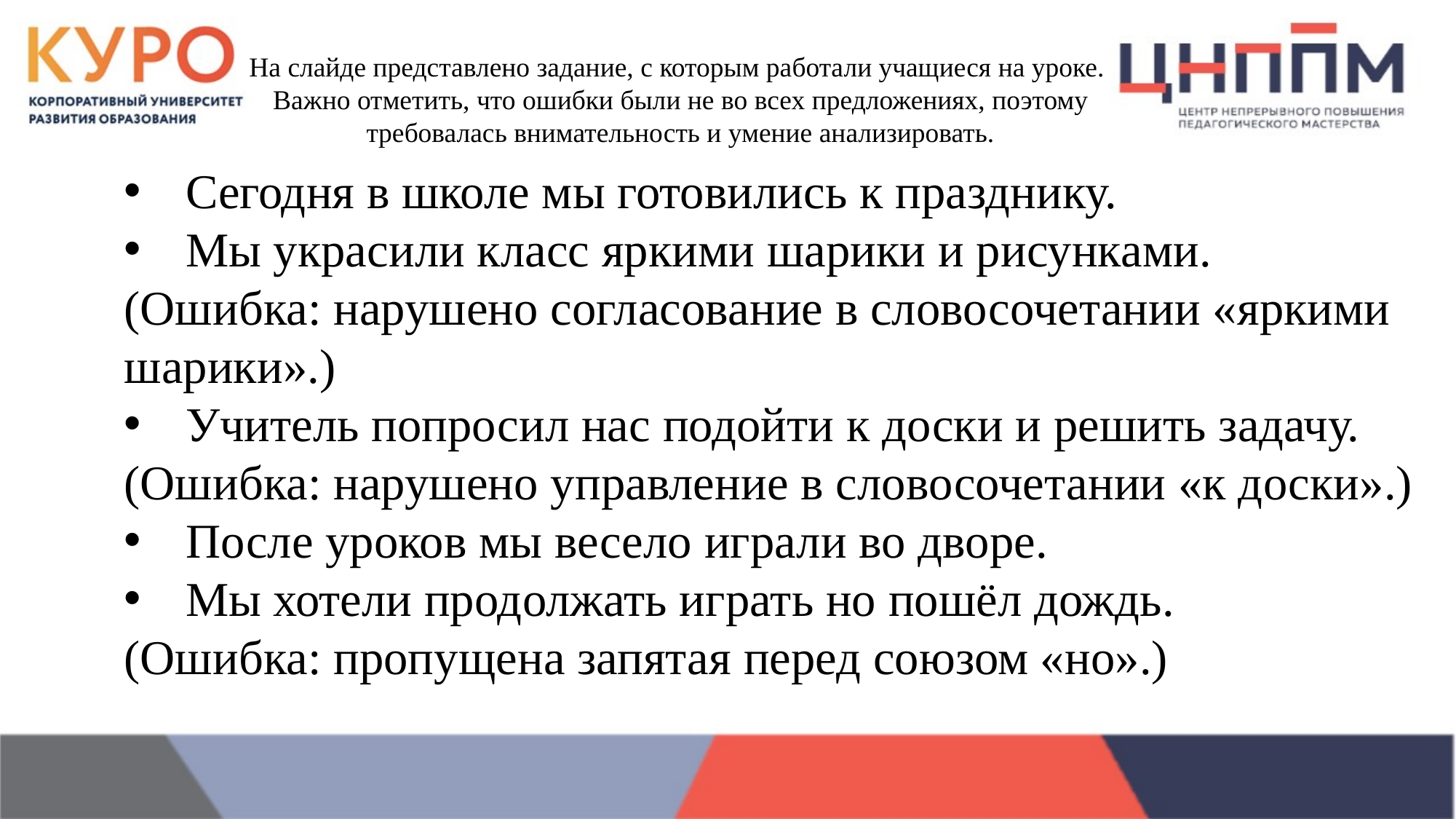

На слайде представлено задание, с которым работали учащиеся на уроке.
Важно отметить, что ошибки были не во всех предложениях, поэтому требовалась внимательность и умение анализировать.

Сегодня в школе мы готовились к празднику.
Мы украсили класс яркими шарики и рисунками.
(Ошибка: нарушено согласование в словосочетании «яркими шарики».)
Учитель попросил нас подойти к доски и решить задачу.
(Ошибка: нарушено управление в словосочетании «к доски».)
После уроков мы весело играли во дворе.
Мы хотели продолжать играть но пошёл дождь.
(Ошибка: пропущена запятая перед союзом «но».)